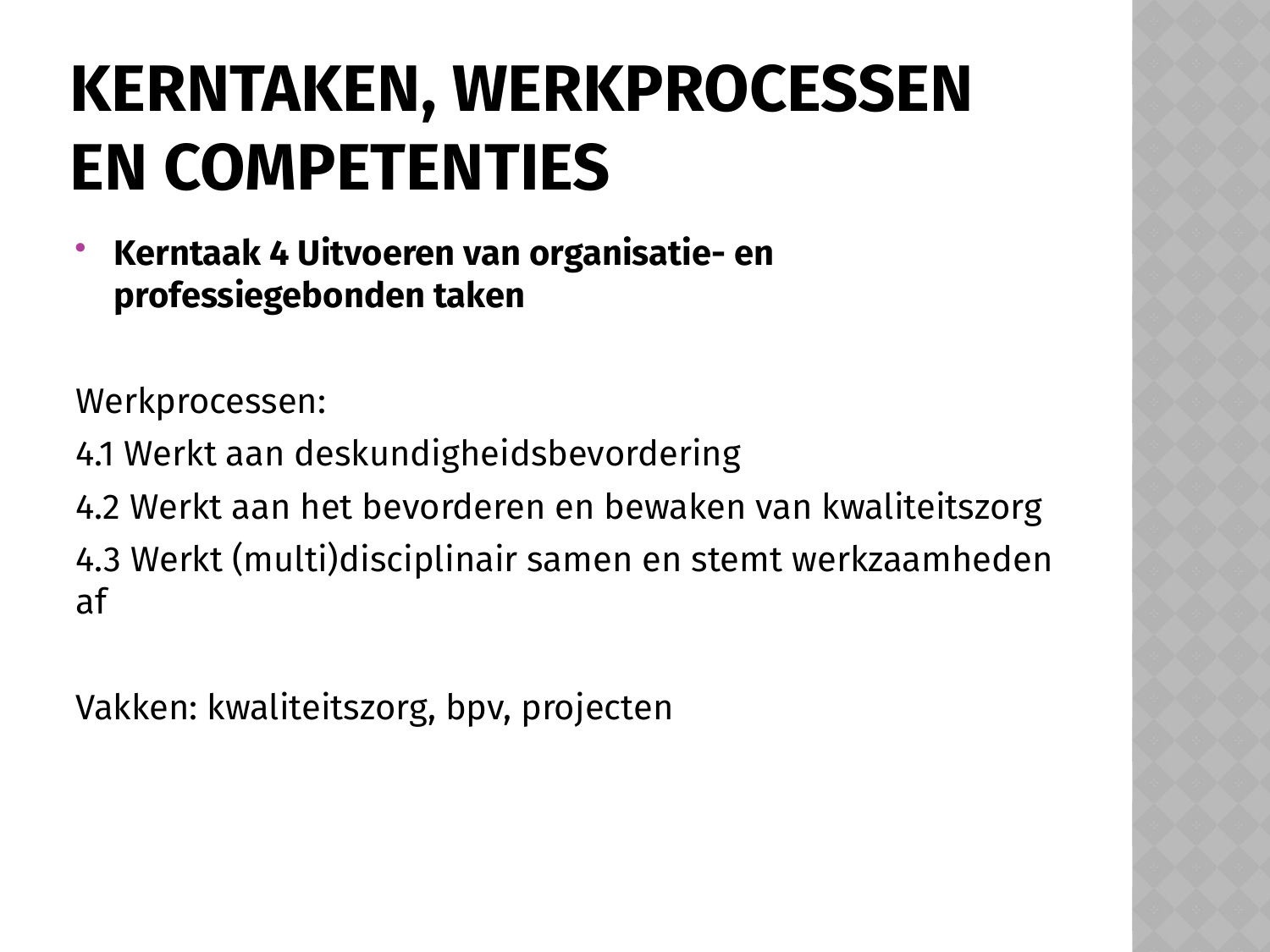

# Kerntaken, werkprocessen en competenties
Kerntaak 4 Uitvoeren van organisatie- en professiegebonden taken

Werkprocessen:
4.1 Werkt aan deskundigheidsbevordering
4.2 Werkt aan het bevorderen en bewaken van kwaliteitszorg
4.3 Werkt (multi)disciplinair samen en stemt werkzaamheden af

Vakken: kwaliteitszorg, bpv, projecten